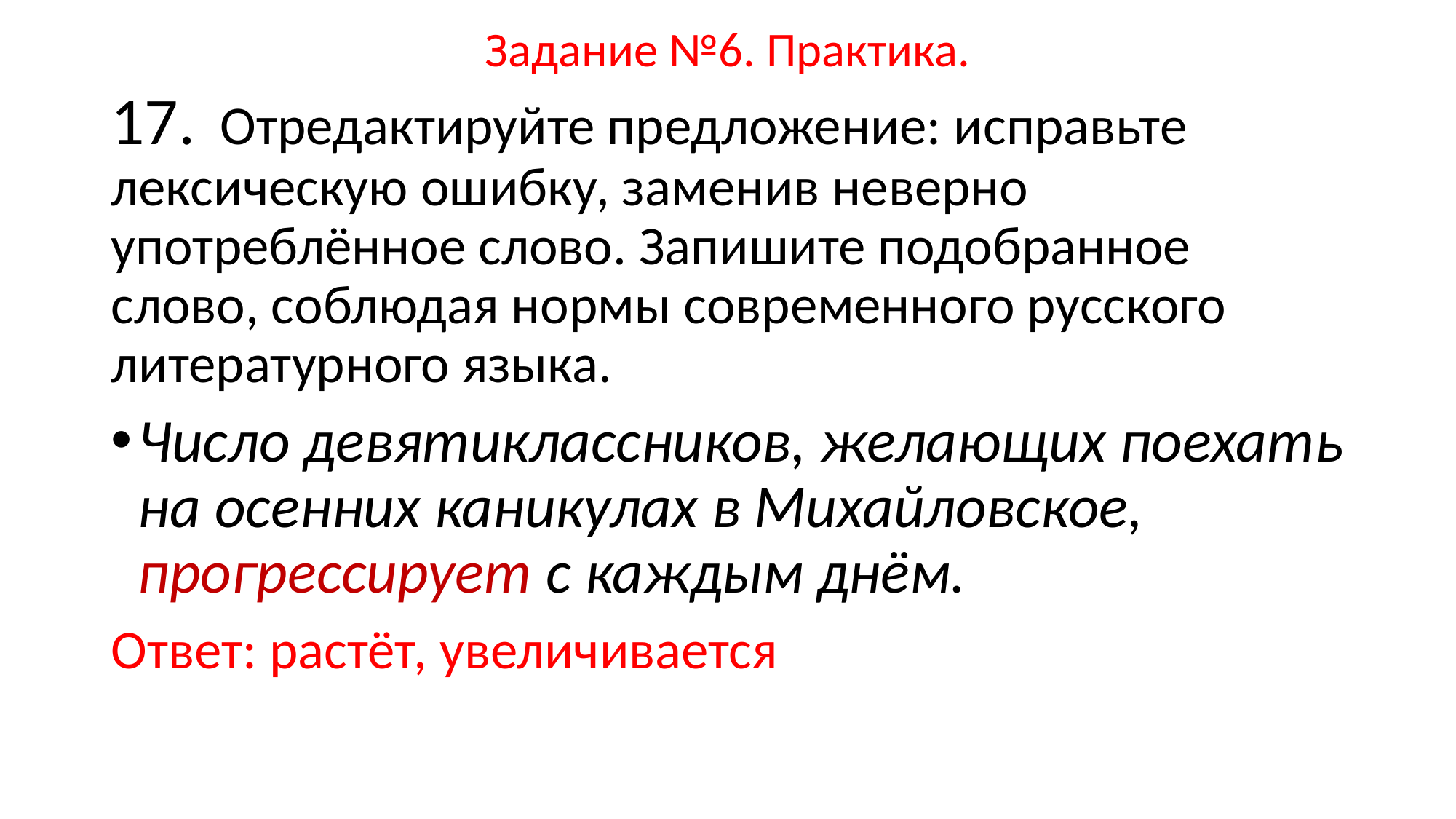

# Задание №6. Практика.
17.  Отредактируйте предложение: исправьте лексическую ошибку, заменив неверно употреблённое слово. Запишите подобранное слово, соблюдая нормы современного русского литературного языка.
Число девятиклассников, желающих поехать на осенних каникулах в Михайловское, прогрессирует с каждым днём.
Ответ: растёт, увеличивается